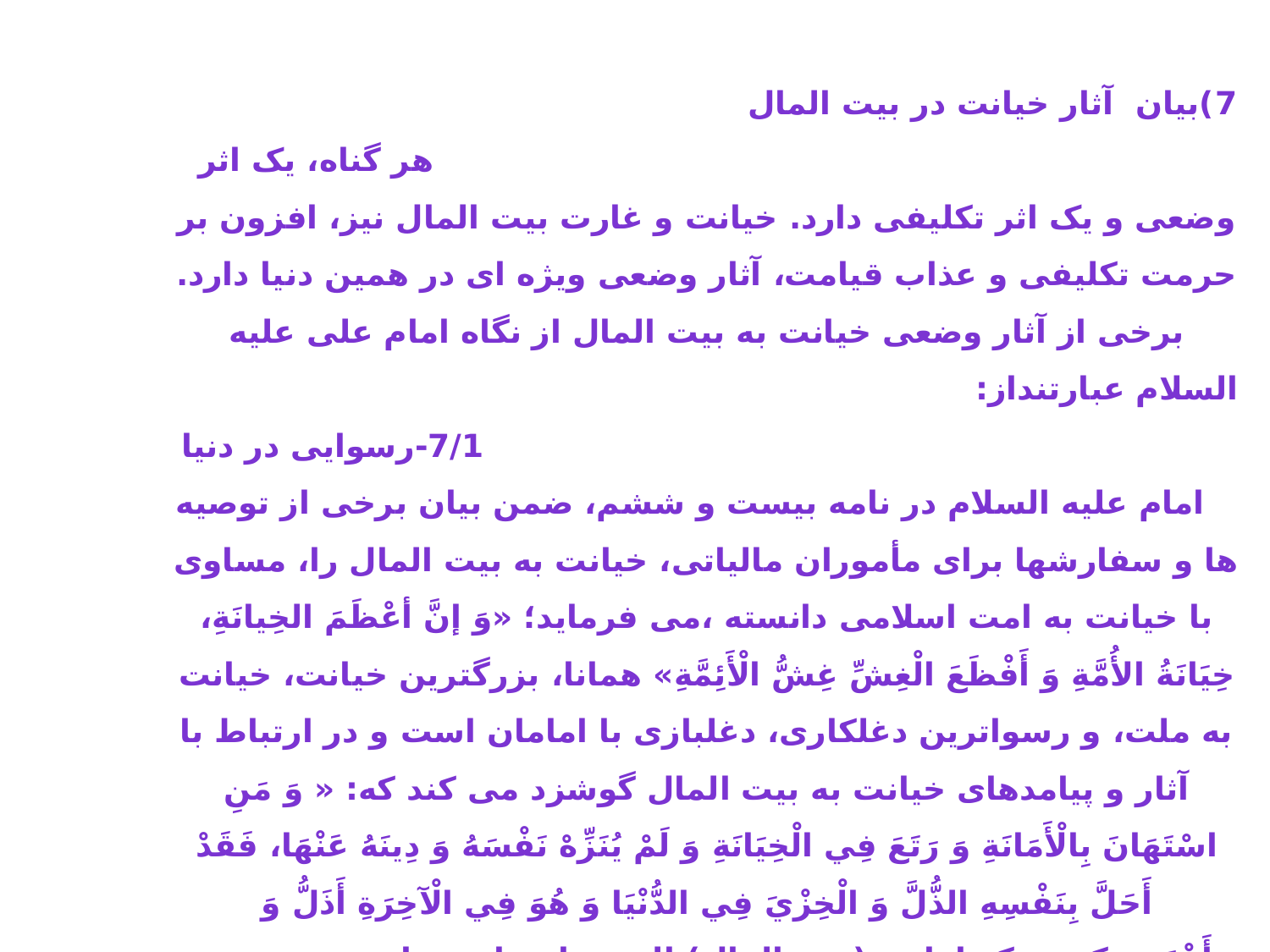

2) فحش دادن در فضای دوستانه مجازی با انگیزه شوخی، چنانچه موجب ایذاء و یا اشاعه فحشاء و یا مفسده قابل توجه دیگری شود جایز نیست. ( 865432 همان   17/2/1397)

7)بیان  آثار خیانت در بیت المال                                                                                                                            هر گناه، یک اثر وضعی و یک اثر تکلیفی دارد. خیانت و غارت بیت المال نیز، افزون بر حرمت تکلیفی و عذاب قیامت، آثار وضعی ویژه ای در همین دنیا دارد. برخی از آثار وضعی خیانت به بیت المال از نگاه امام علی علیه السلام عبارتنداز:                                                                                                                                              7/1-رسوایی در دنیا
   امام علیه السلام در نامه بیست و ششم، ضمن بیان برخی از توصیه ها و سفارشها برای مأموران مالیاتی، خیانت به بیت المال را، مساوی با خیانت به امت اسلامی دانسته ،می فرماید؛ «وَ إنَّ أعْظَمَ الخِيانَةِ، خِيَانَةُ الأُمَّةِ وَ أَفْظَعَ الْغِشِّ غِشُّ الْأَئِمَّةِ» همانا، بزرگترین خیانت، خیانت به ملت، و رسواترین دغلکاری، دغلبازی با امامان است و در ارتباط با آثار و پیامدهای خیانت به بیت المال گوشزد می کند که: « وَ مَنِ اسْتَهَانَ بِالْأَمَانَةِ وَ رَتَعَ فِي الْخِيَانَةِ وَ لَمْ يُنَزِّهْ نَفْسَهُ وَ دِينَهُ عَنْهَا، فَقَدْ أَحَلَّ بِنَفْسِهِ الذُّلَّ وَ الْخِزْيَ فِي الدُّنْيَا وَ هُوَ فِي الْآخِرَةِ أَذَلُّ وَ أَخْزَى»کسی که امانت (بیت المال) الهی را خوار شمارد و دست به خیانت آلوده کند و خود و دین خویش را پاک نسازد، درهای خواری را در دنیا به روی خود گشوده و در قیامت خوارتر و رسواتر خواهد بود.